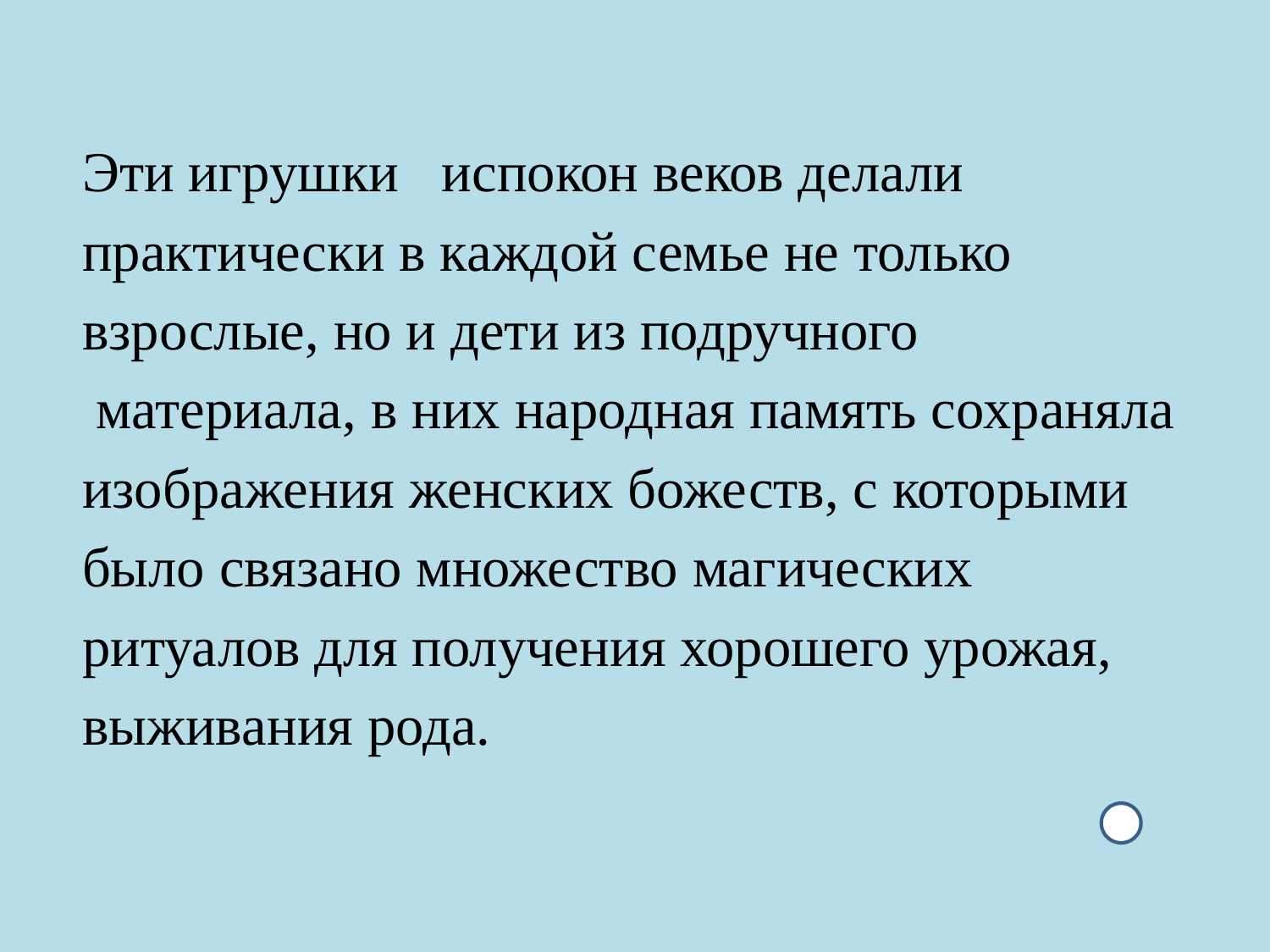

#
Эти игрушки   испокон веков делали
практически в каждой семье не только
взрослые, но и дети из подручного
 материала, в них народная память сохраняла
изображения женских божеств, с которыми
было связано множество магических
ритуалов для получения хорошего урожая,
выживания рода.